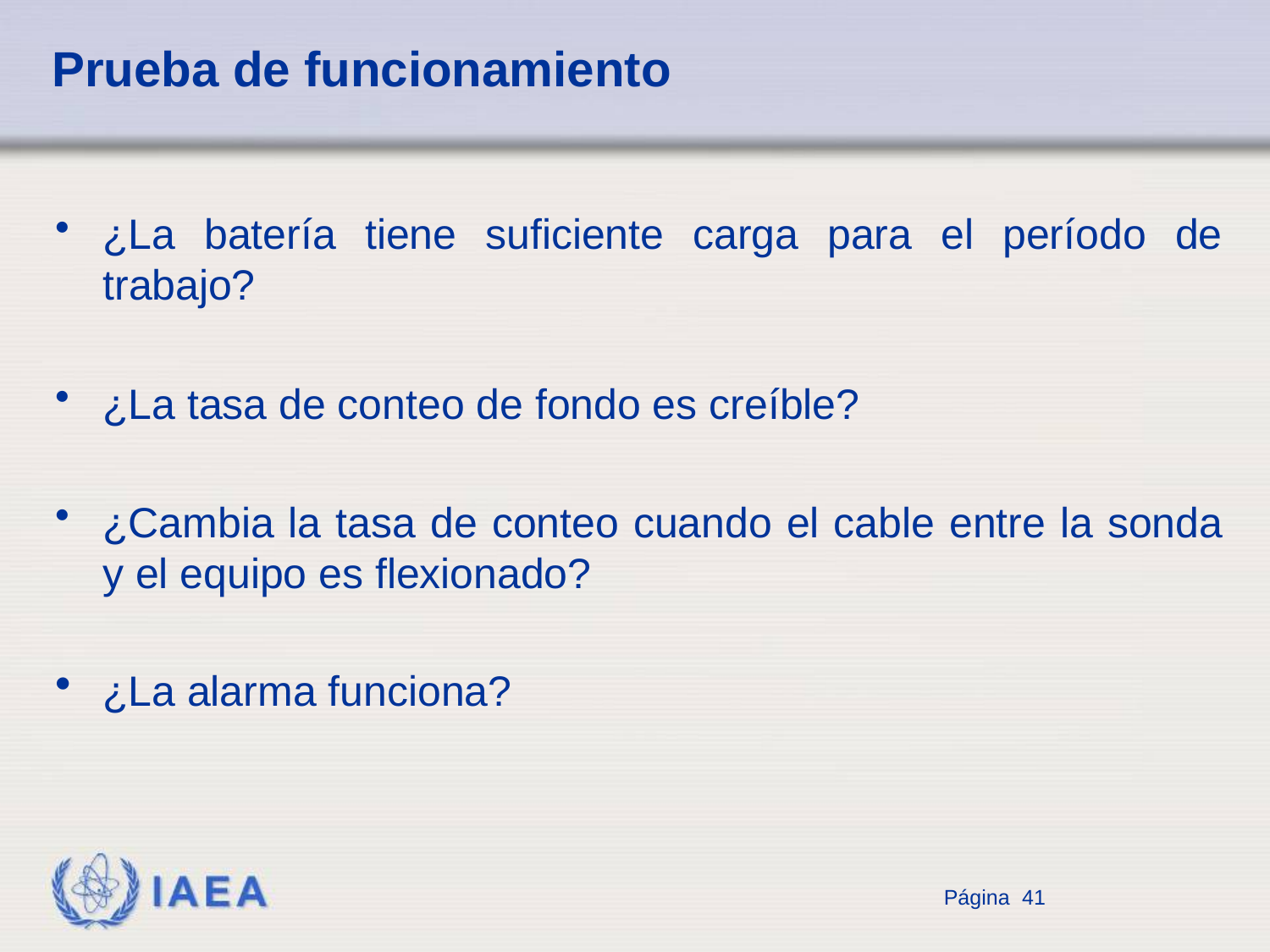

# Prueba de funcionamiento
¿La batería tiene suficiente carga para el período de trabajo?

¿La tasa de conteo de fondo es creíble?

¿Cambia la tasa de conteo cuando el cable entre la sonda y el equipo es flexionado?

¿La alarma funciona?